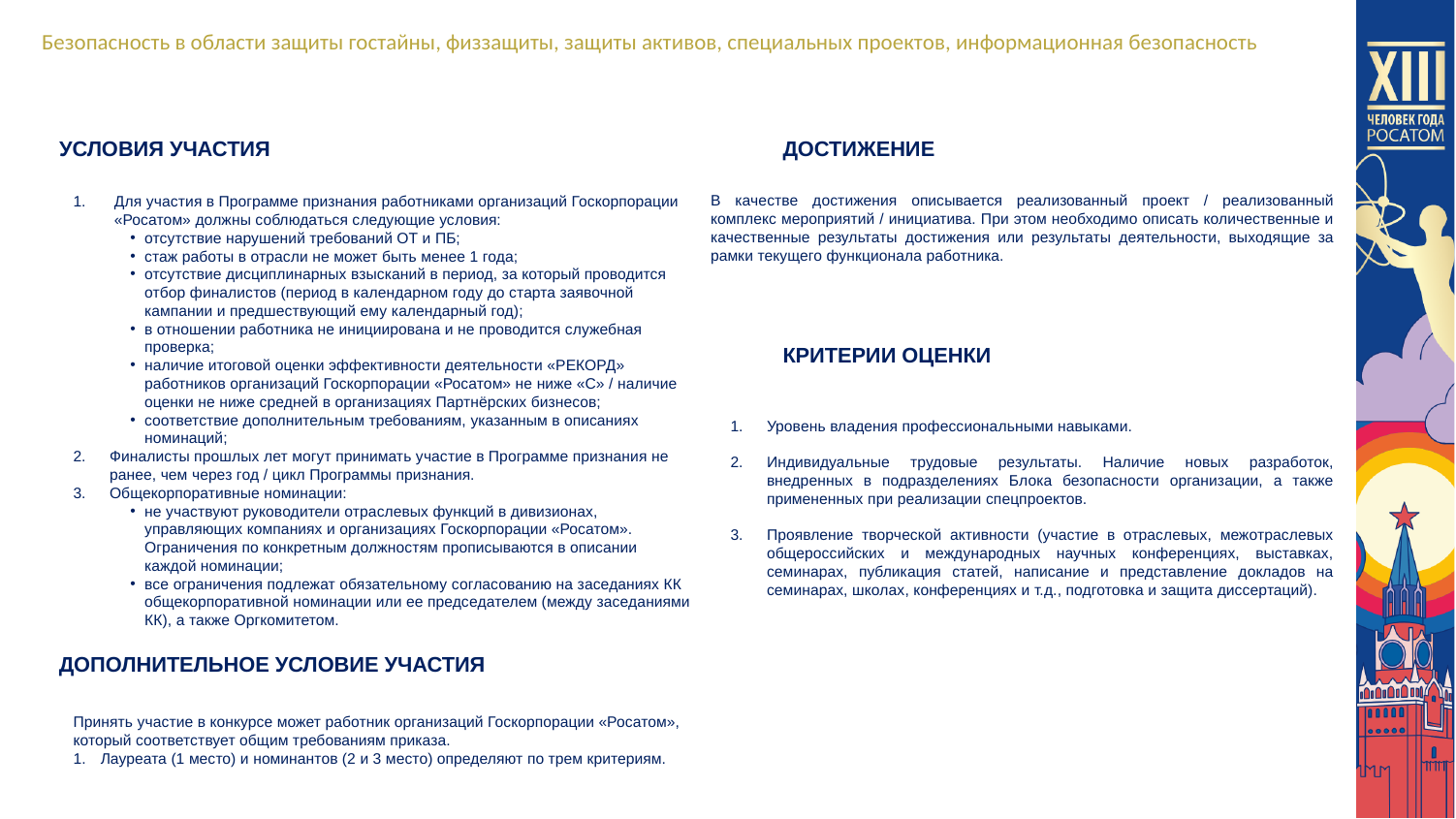

Безопасность в области защиты гостайны, физзащиты, защиты активов, специальных проектов, информационная безопасность
ДОСТИЖЕНИЕ
УСЛОВИЯ УЧАСТИЯ
В качестве достижения описывается реализованный проект / реализованный комплекс мероприятий / инициатива. При этом необходимо описать количественные и качественные результаты достижения или результаты деятельности, выходящие за рамки текущего функционала работника.
Для участия в Программе признания работниками организаций Госкорпорации «Росатом» должны соблюдаться следующие условия:
отсутствие нарушений требований ОТ и ПБ;
стаж работы в отрасли не может быть менее 1 года;
отсутствие дисциплинарных взысканий в период, за который проводится отбор финалистов (период в календарном году до старта заявочной кампании и предшествующий ему календарный год);
в отношении работника не инициирована и не проводится служебная проверка;
наличие итоговой оценки эффективности деятельности «РЕКОРД» работников организаций Госкорпорации «Росатом» не ниже «С» / наличие оценки не ниже средней в организациях Партнёрских бизнесов;
соответствие дополнительным требованиям, указанным в описаниях номинаций;
Финалисты прошлых лет могут принимать участие в Программе признания не ранее, чем через год / цикл Программы признания.
Общекорпоративные номинации:
не участвуют руководители отраслевых функций в дивизионах, управляющих компаниях и организациях Госкорпорации «Росатом». Ограничения по конкретным должностям прописываются в описании каждой номинации;
все ограничения подлежат обязательному согласованию на заседаниях КК общекорпоративной номинации или ее председателем (между заседаниями КК), а также Оргкомитетом.
КРИТЕРИИ ОЦЕНКИ
Уровень владения профессиональными навыками.

Индивидуальные трудовые результаты. Наличие новых разработок, внедренных в подразделениях Блока безопасности организации, а также примененных при реализации спецпроектов.

Проявление творческой активности (участие в отраслевых, межотраслевых общероссийских и международных научных конференциях, выставках, семинарах, публикация статей, написание и представление докладов на семинарах, школах, конференциях и т.д., подготовка и защита диссертаций).
ДОПОЛНИТЕЛЬНОЕ УСЛОВИЕ УЧАСТИЯ

Принять участие в конкурсе может работник организаций Госкорпорации «Росатом», который соответствует общим требованиям приказа.
Лауреата (1 место) и номинантов (2 и 3 место) определяют по трем критериям.